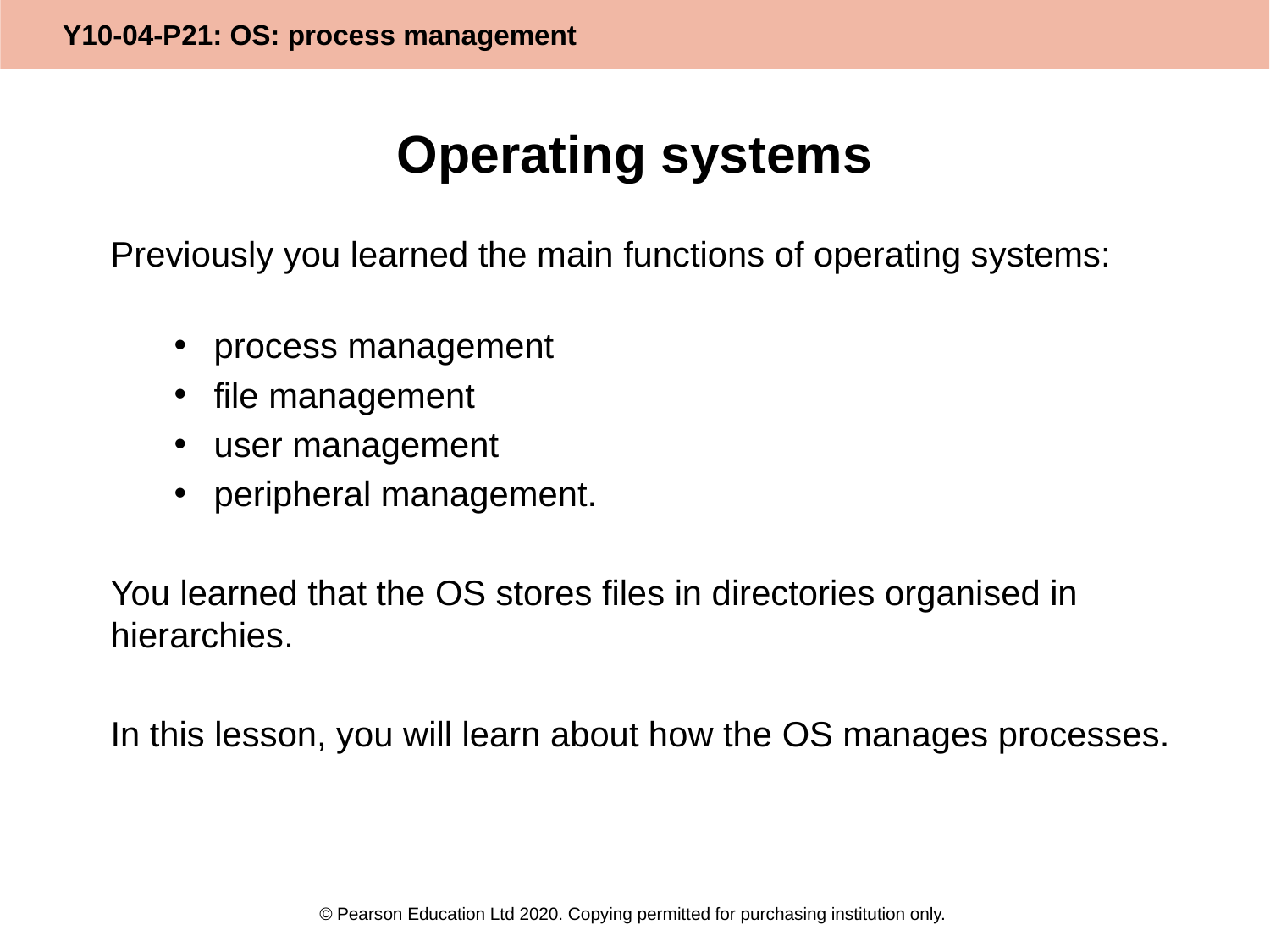

# Operating systems
Previously you learned the main functions of operating systems:
process management
file management
user management
peripheral management.

You learned that the OS stores files in directories organised in hierarchies.

In this lesson, you will learn about how the OS manages processes.

© Pearson Education Ltd 2020. Copying permitted for purchasing institution only.